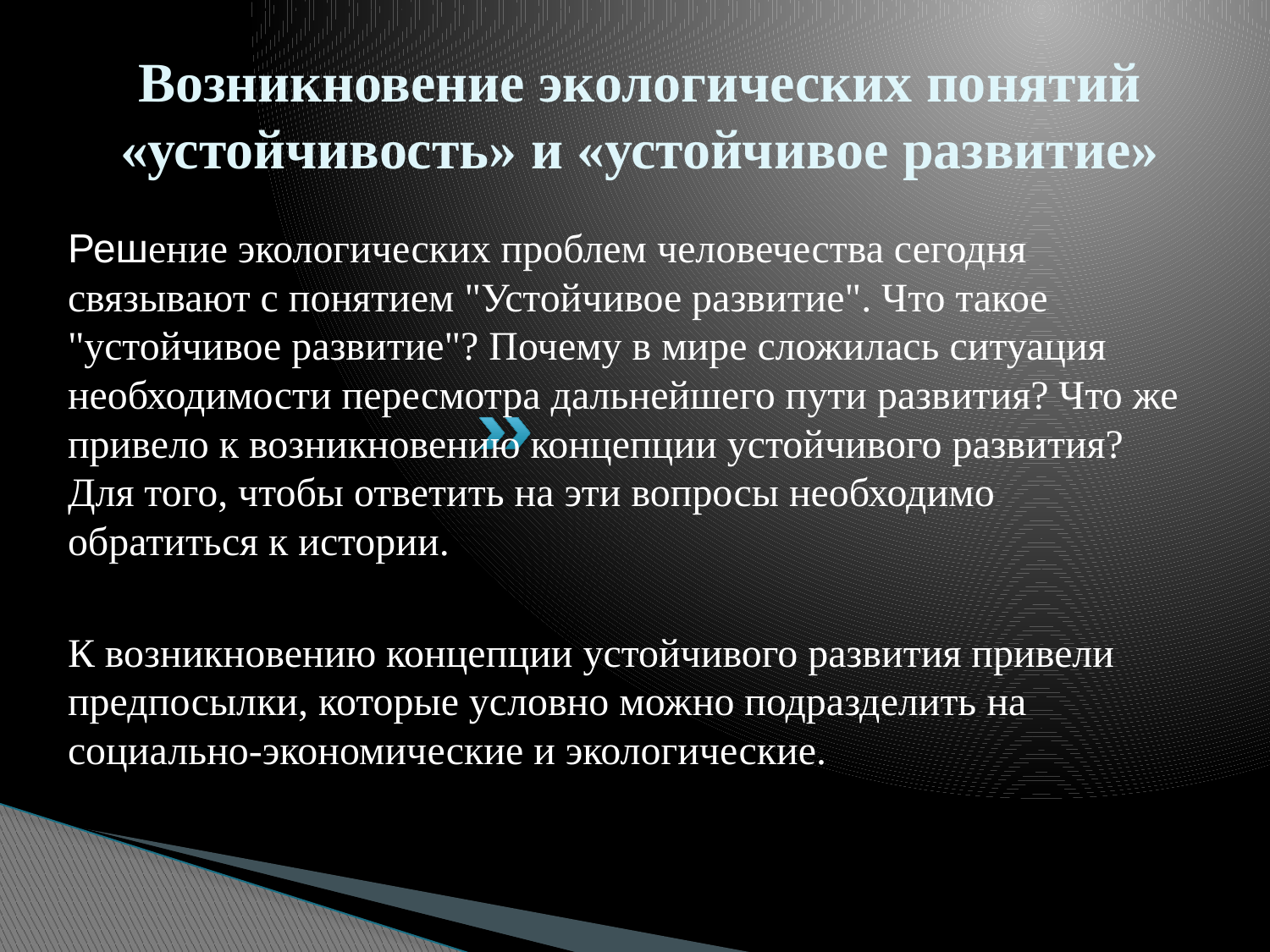

# Возникновение экологических понятий «устойчивость» и «устойчивое развитие»
Решение экологических проблем человечества сегодня связывают с понятием "Устойчивое развитие". Что такое "устойчивое развитие"? Почему в мире сложилась ситуация необходимости пересмотра дальнейшего пути развития? Что же привело к возникновению концепции устойчивого развития? Для того, чтобы ответить на эти вопросы необходимо обратиться к истории.

К возникновению концепции устойчивого развития привели предпосылки, которые условно можно подразделить на социально-экономические и экологические.